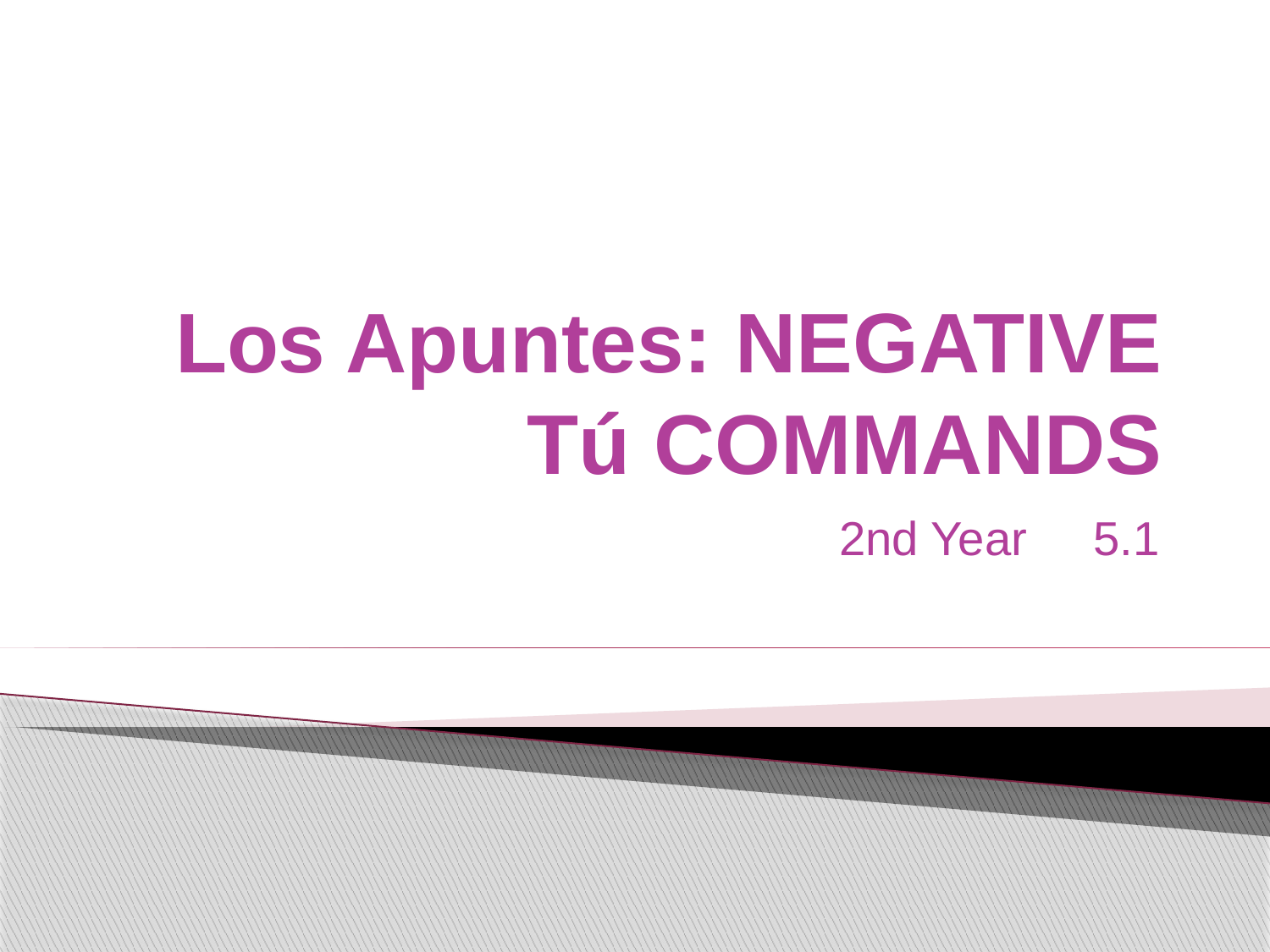

# Los Apuntes: NEGATIVE Tú COMMANDS
2nd Year	5.1